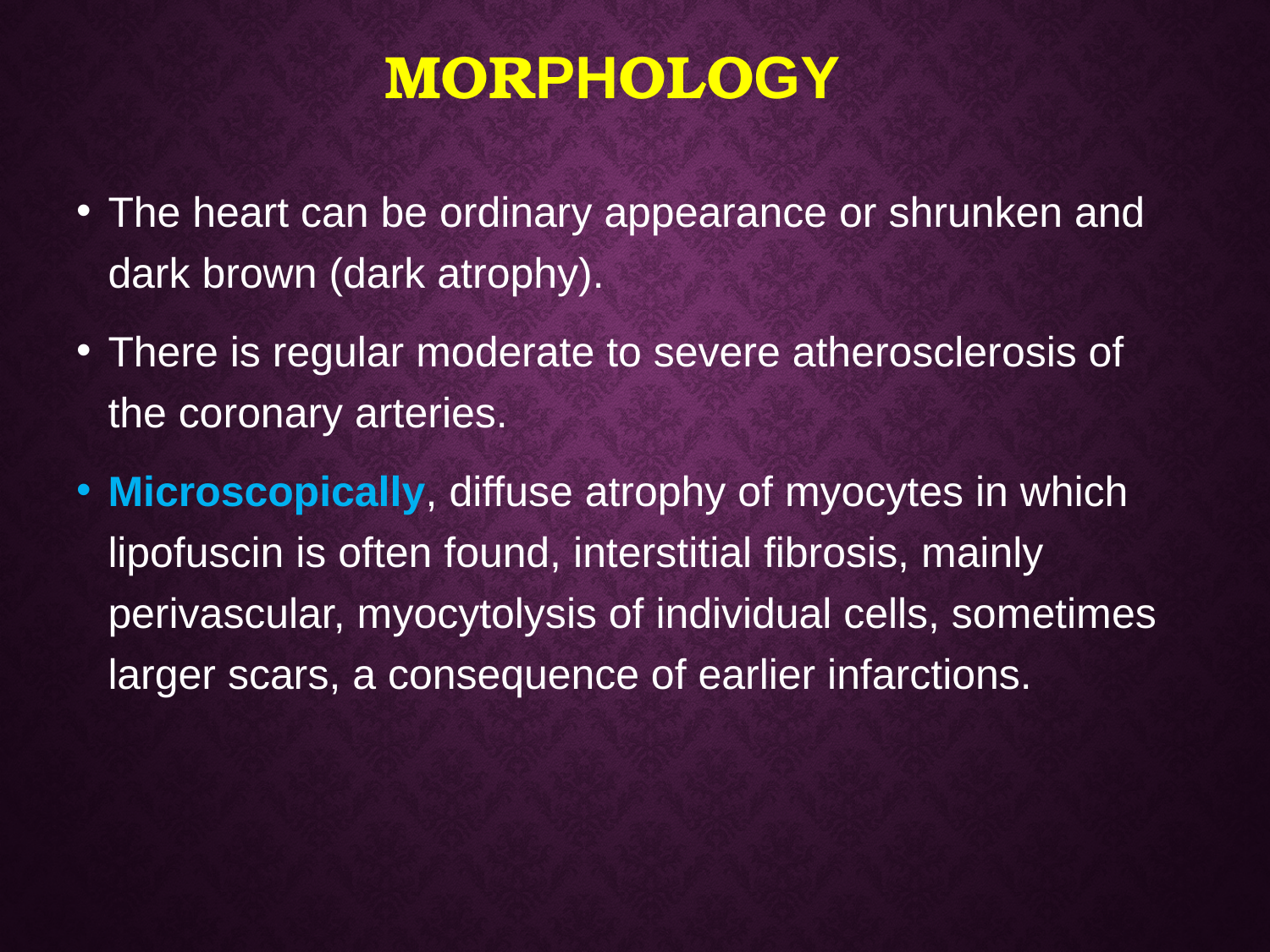

# Morphology
The heart can be ordinary appearance or shrunken and dark brown (dark atrophy).
There is regular moderate to severe atherosclerosis of the coronary arteries.
Microscopically, diffuse atrophy of myocytes in which lipofuscin is often found, interstitial fibrosis, mainly perivascular, myocytolysis of individual cells, sometimes larger scars, a consequence of earlier infarctions.